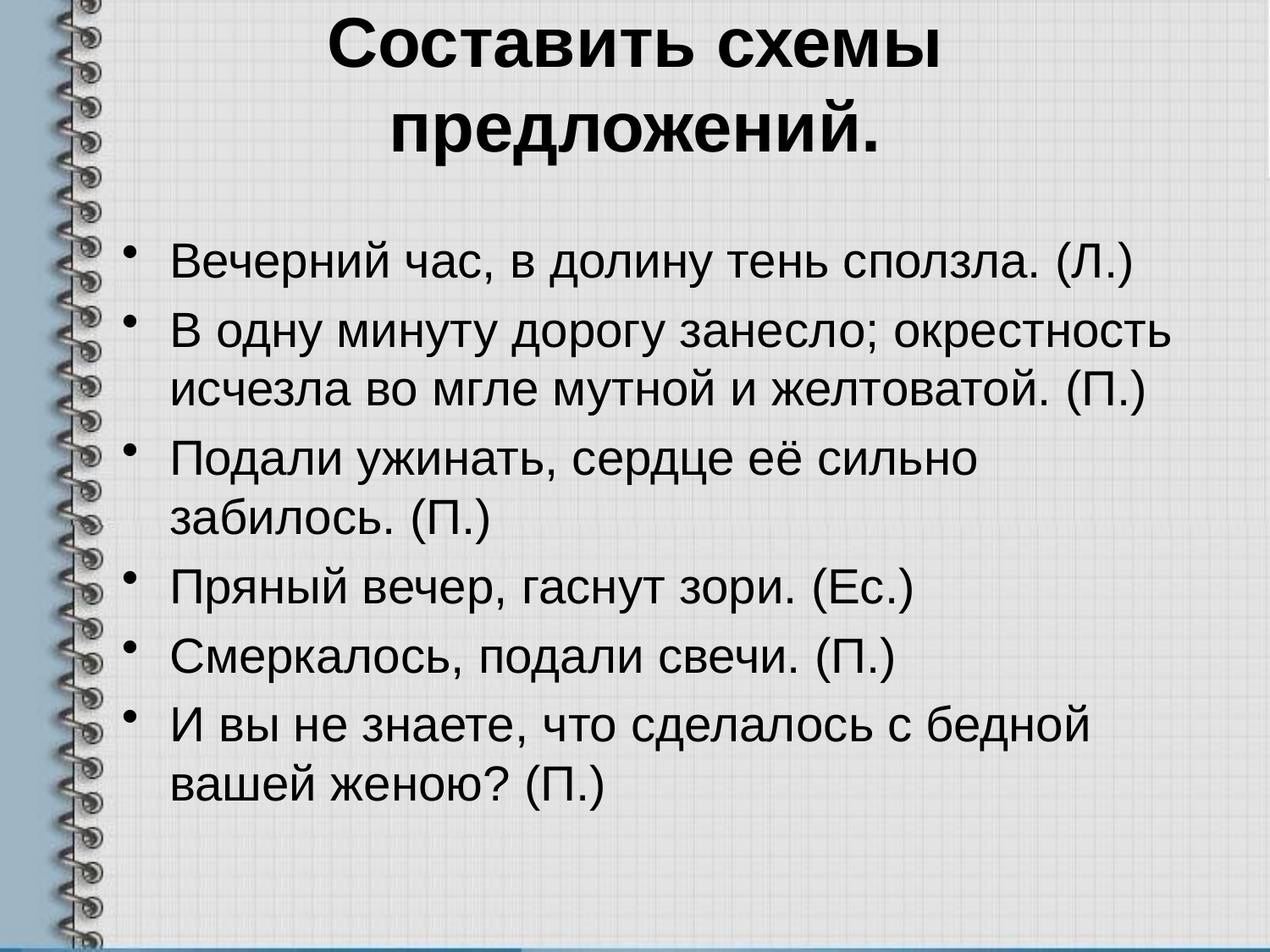

# Составить схемы предложений.
Вечерний час, в долину тень сползла. (Л.)
В одну минуту дорогу занесло; окрестность исчезла во мгле мутной и желтоватой. (П.)
Подали ужинать, сердце её сильно забилось. (П.)
Пряный вечер, гаснут зори. (Ес.)
Смеркалось, подали свечи. (П.)
И вы не знаете, что сделалось с бедной вашей женою? (П.)